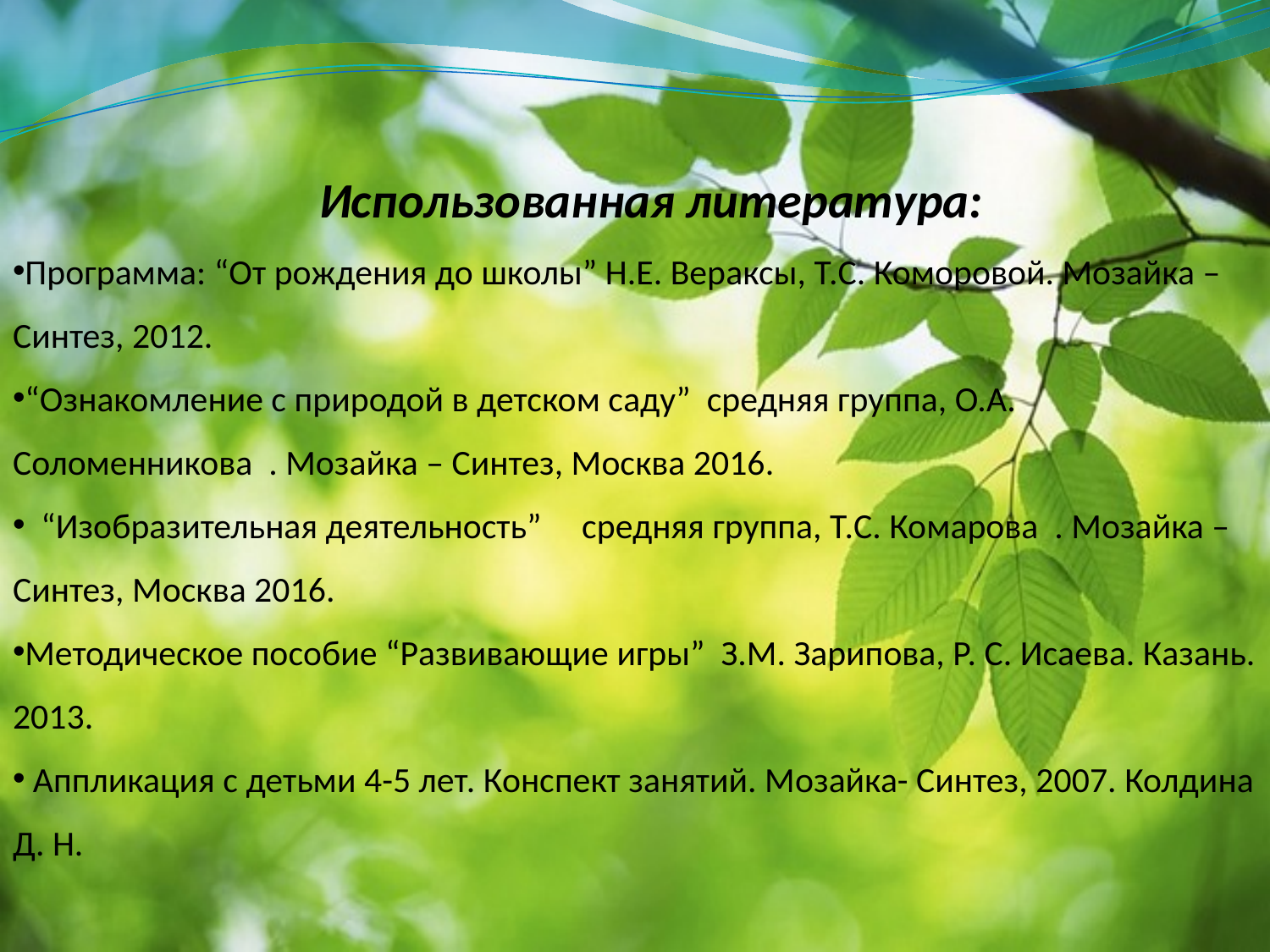

Использованная литература:
Программа: “От рождения до школы” Н.Е. Вераксы, Т.С. Коморовой. Мозайка – Синтез, 2012.
“Ознакомление с природой в детском саду”  средняя группа, О.А. Соломенникова  . Мозайка – Синтез, Москва 2016.
  “Изобразительная деятельность”     средняя группа, Т.С. Комарова  . Мозайка – Синтез, Москва 2016.
Методическое пособие “Развивающие игры”  З.М. Зарипова, Р. С. Исаева. Казань. 2013.
 Аппликация с детьми 4-5 лет. Конспект занятий. Мозайка- Синтез, 2007. Колдина Д. Н.